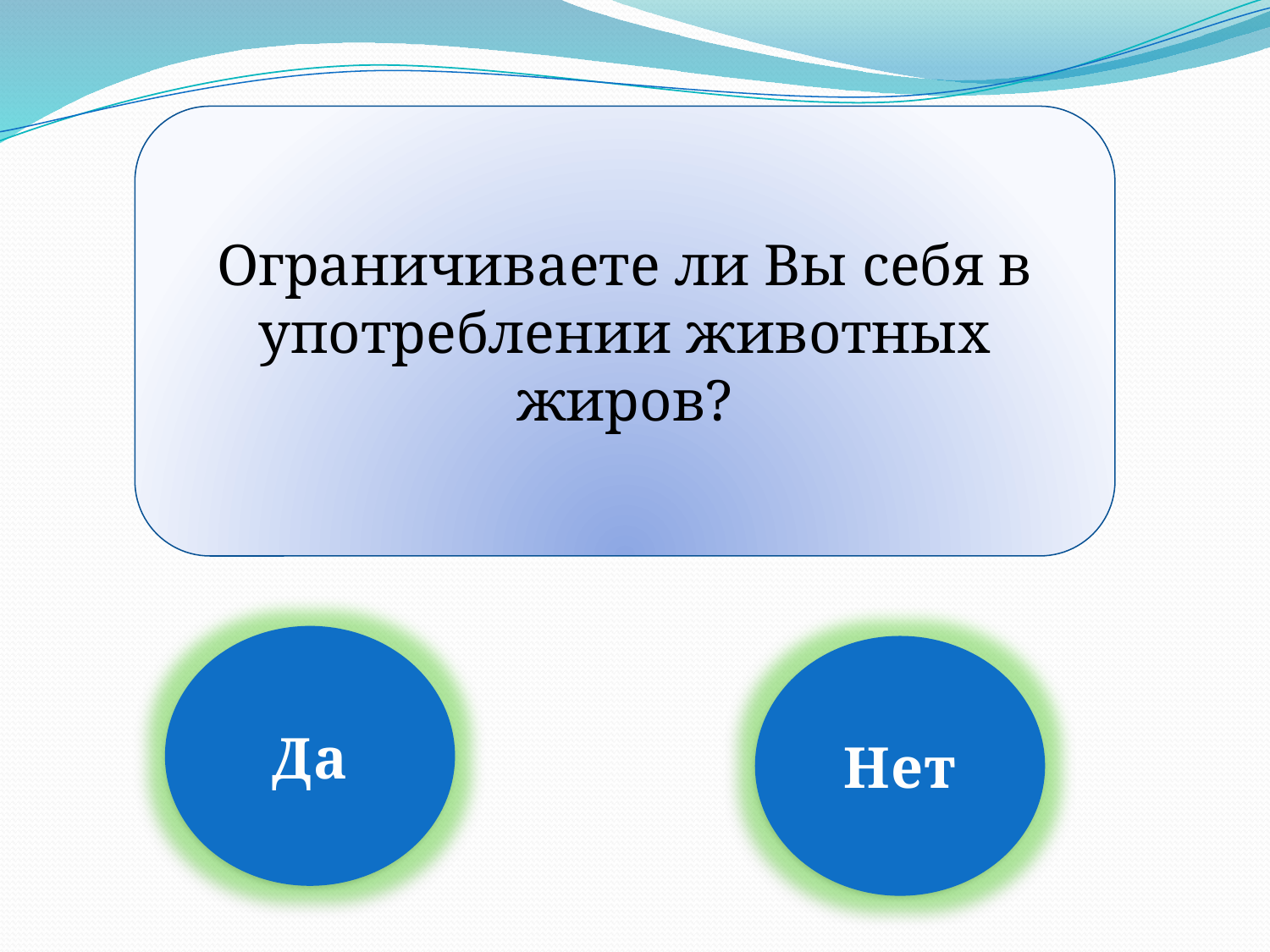

Ограничиваете ли Вы себя в употреблении животных жиров?
Да
Нет